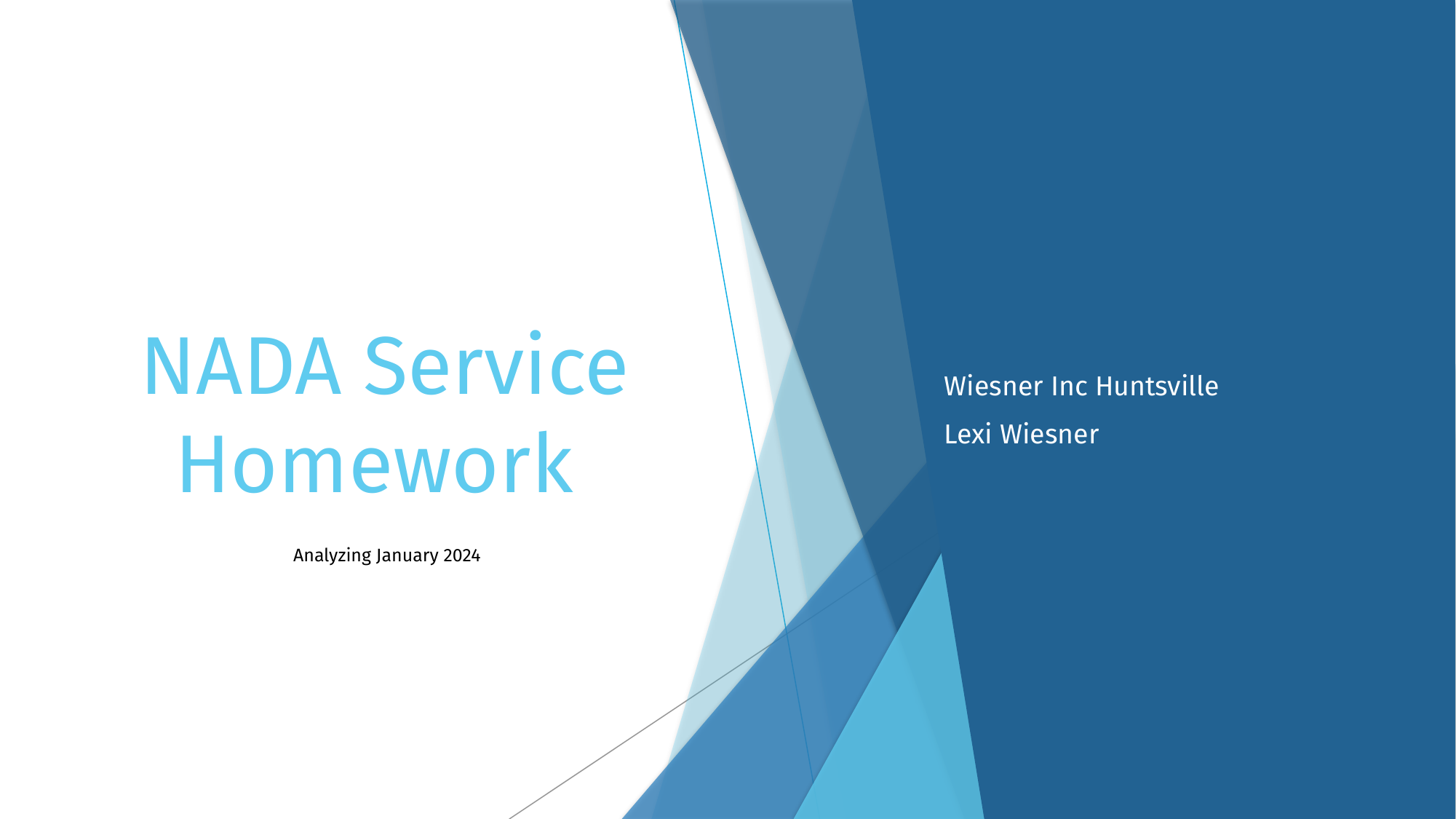

# NADA Service Homework
Wiesner Inc Huntsville
Lexi Wiesner
Analyzing January 2024